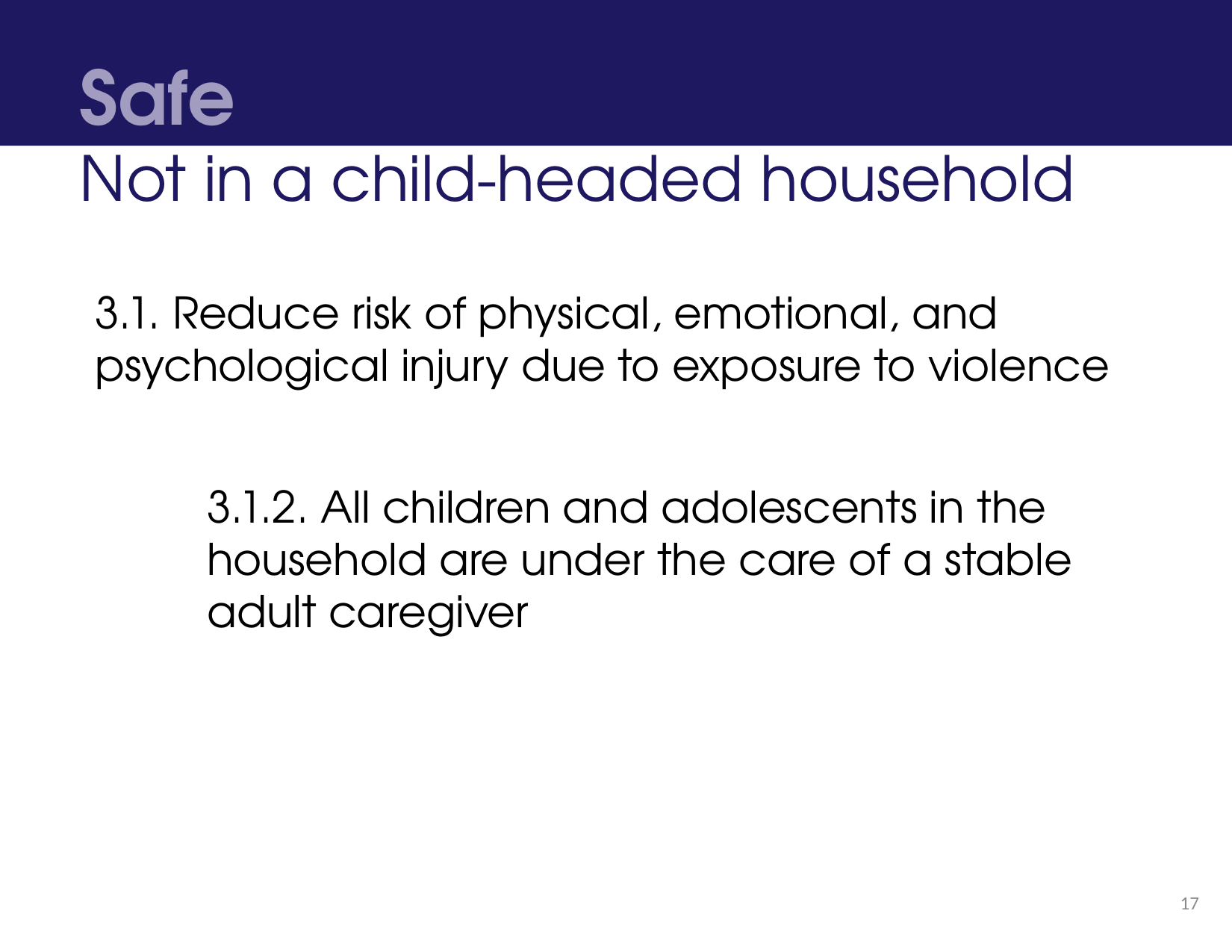

# Safe
Not in a child-headed household
3.1. Reduce risk of physical, emotional, and psychological injury due to exposure to violence

3.1.2. All children and adolescents in the household are under the care of a stable adult caregiver

17